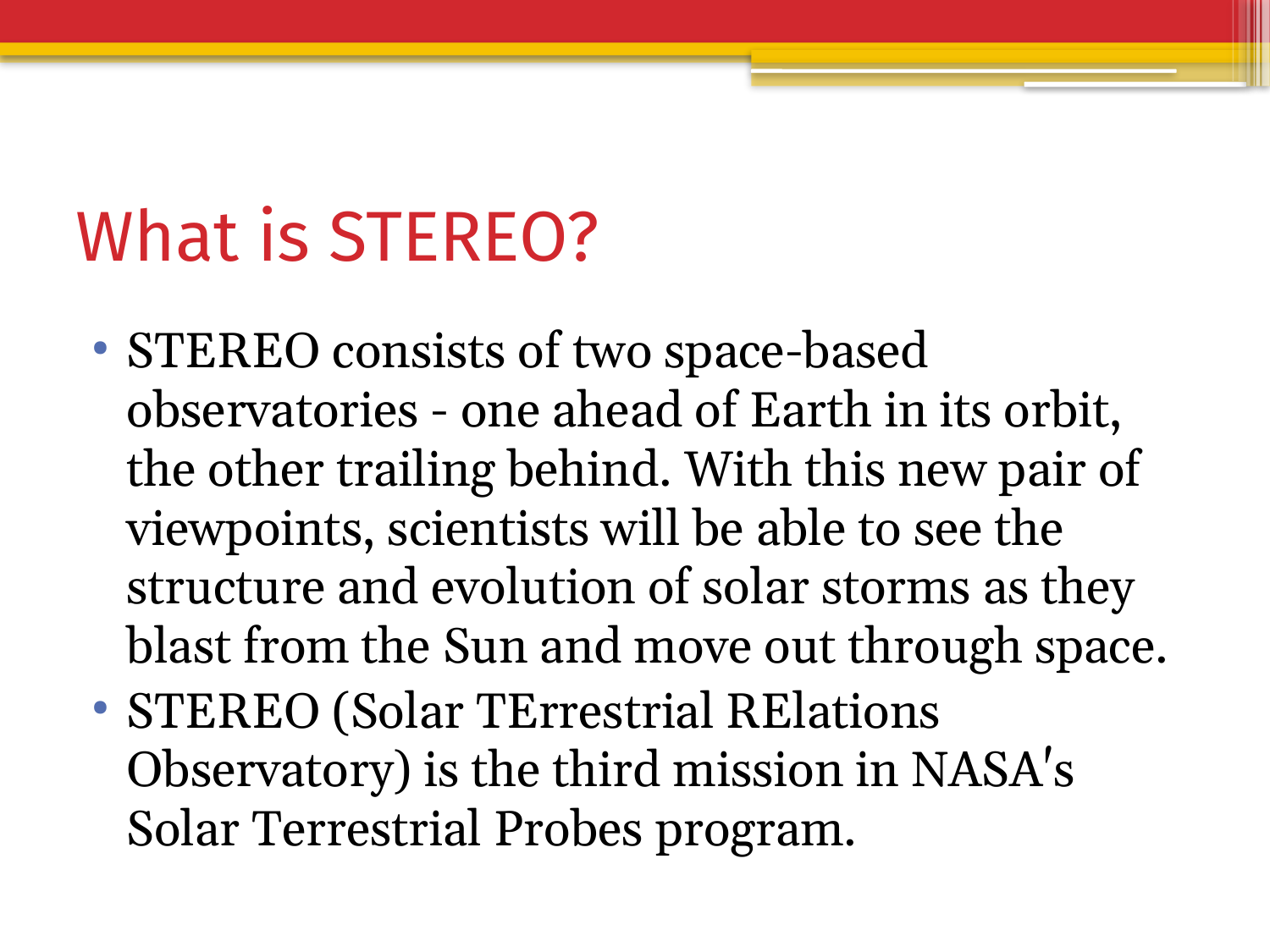

# What is STEREO?
STEREO consists of two space-based observatories - one ahead of Earth in its orbit, the other trailing behind. With this new pair of viewpoints, scientists will be able to see the structure and evolution of solar storms as they blast from the Sun and move out through space.
STEREO (Solar TErrestrial RElations Observatory) is the third mission in NASA's Solar Terrestrial Probes program.